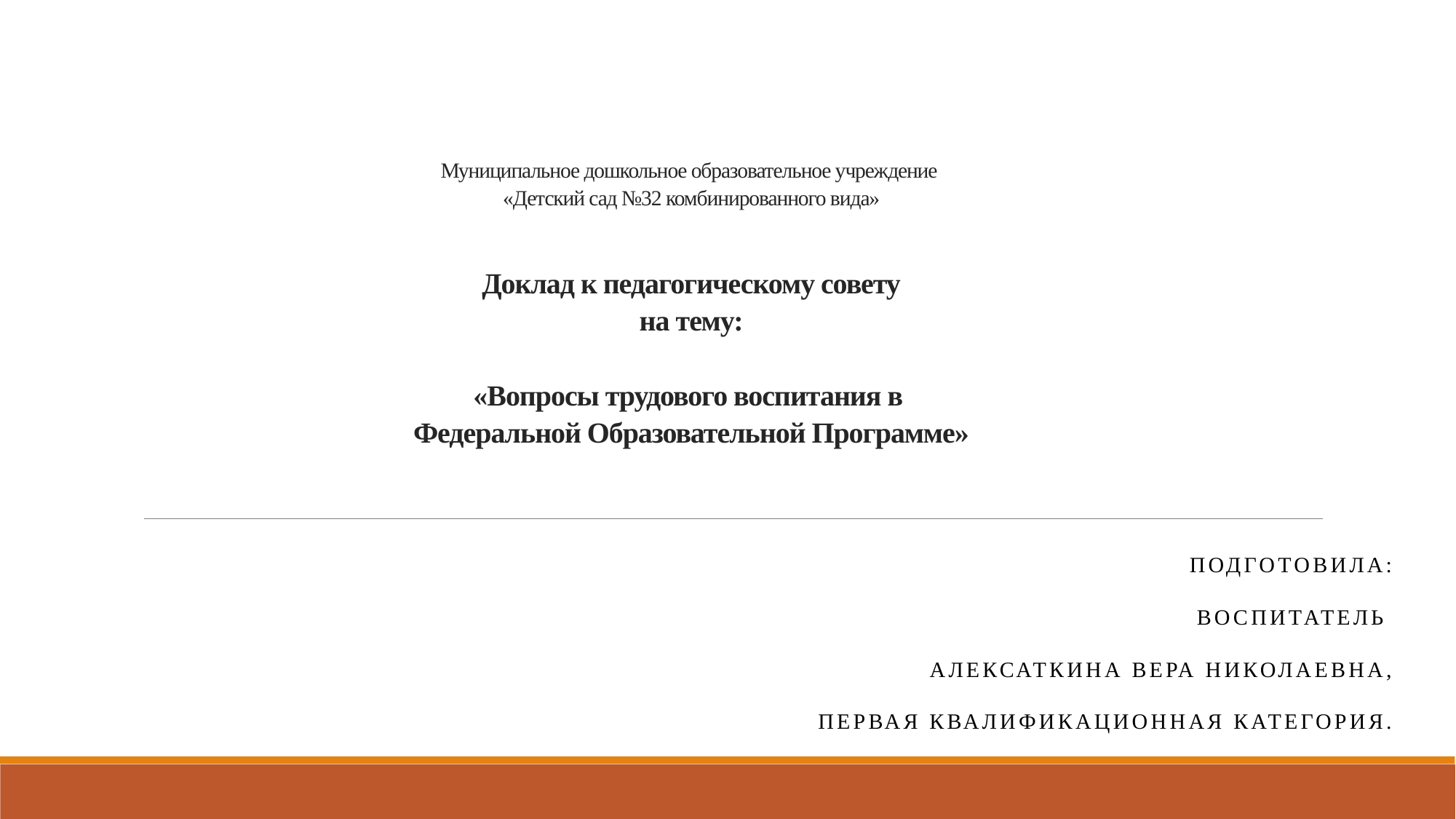

# Муниципальное дошкольное образовательное учреждение «Детский сад №32 комбинированного вида»   Доклад к педагогическому совету на тему: «Вопросы трудового воспитания в Федеральной Образовательной Программе»
Подготовила:
воспитатель
Алексаткина Вера Николаевна,
Первая квалификационная категория.